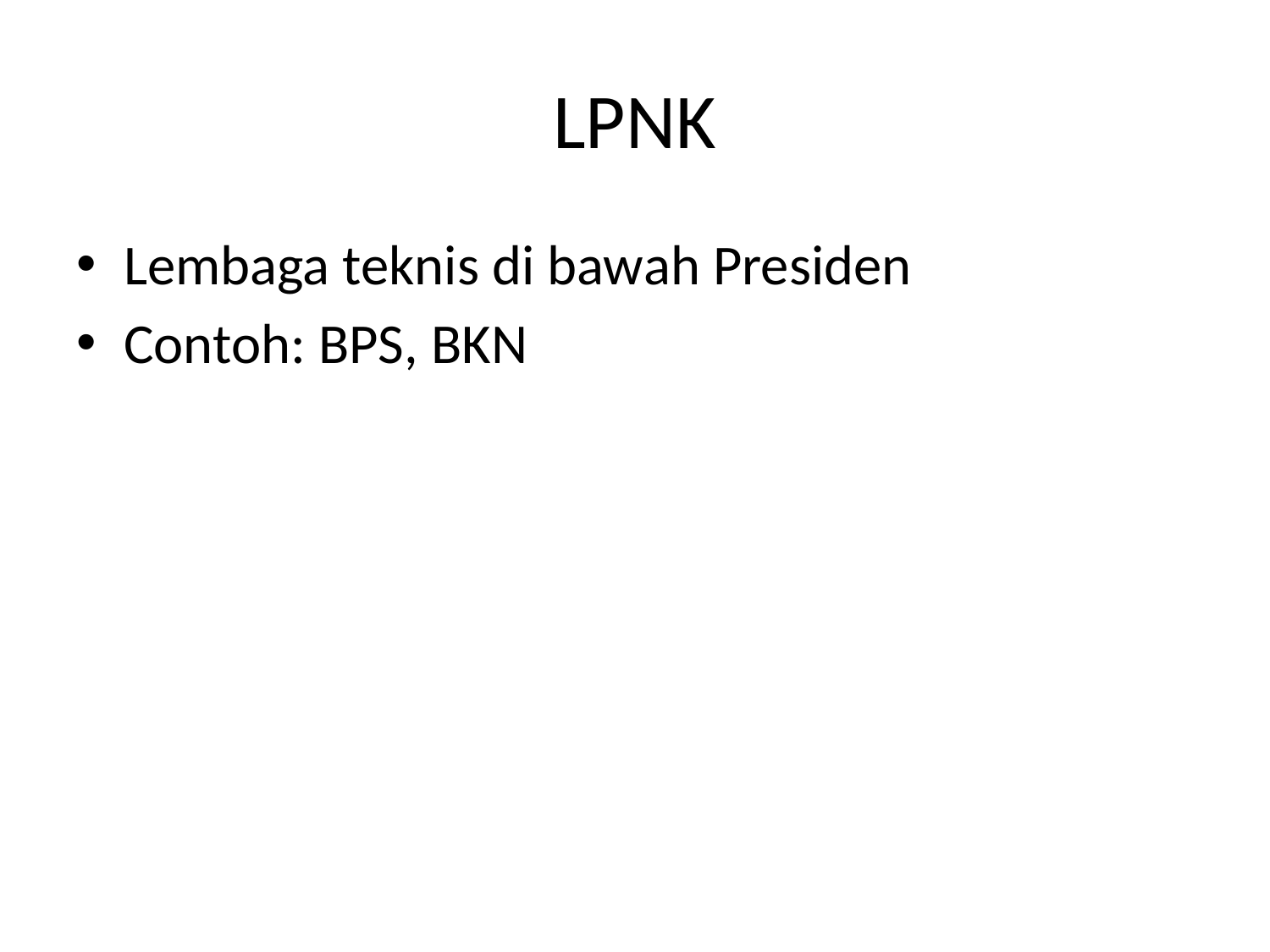

# LPNK
Lembaga teknis di bawah Presiden
Contoh: BPS, BKN